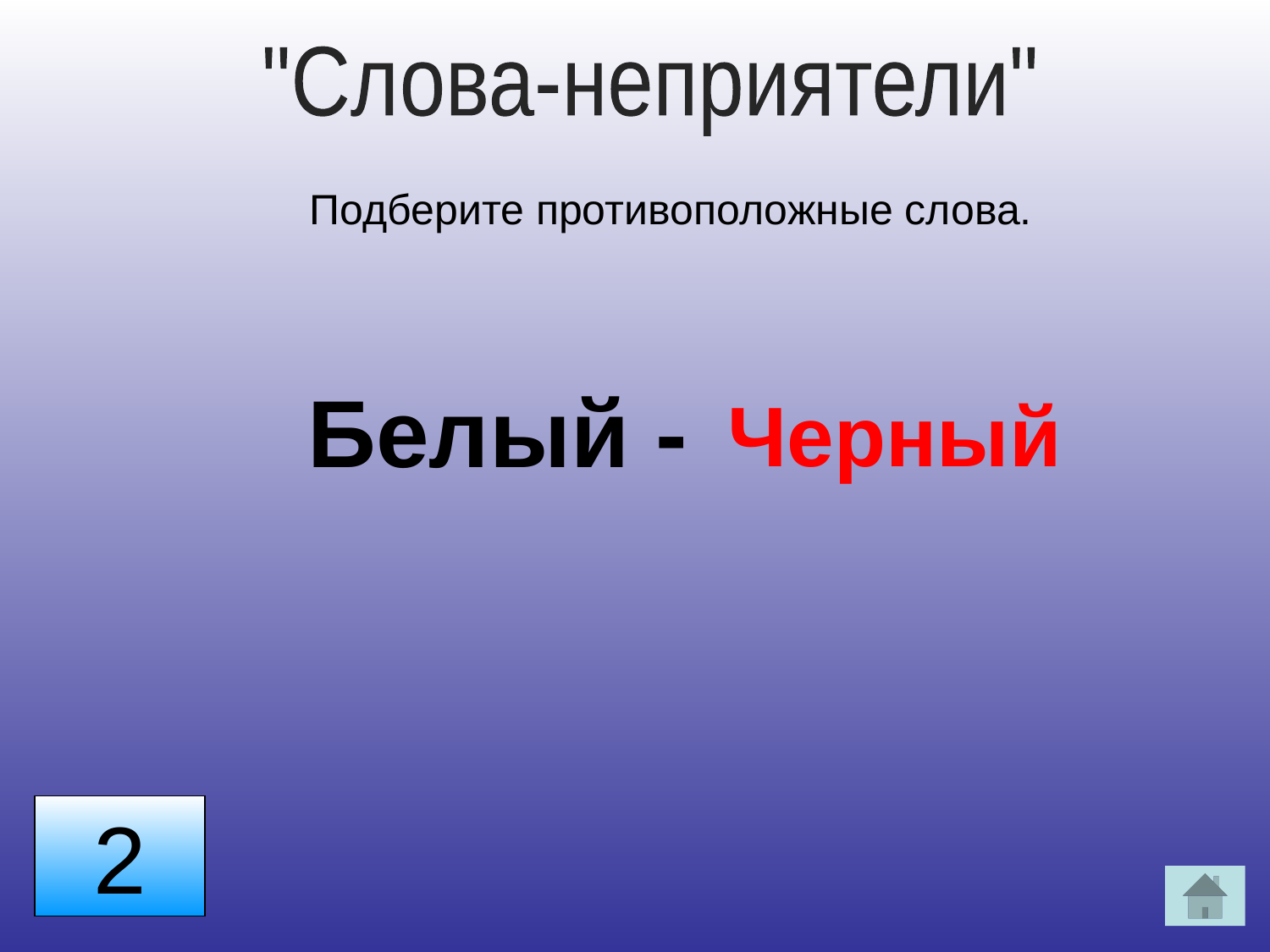

"Слова-неприятели"
Подберите противоположные слова.
Белый -
Черный
2